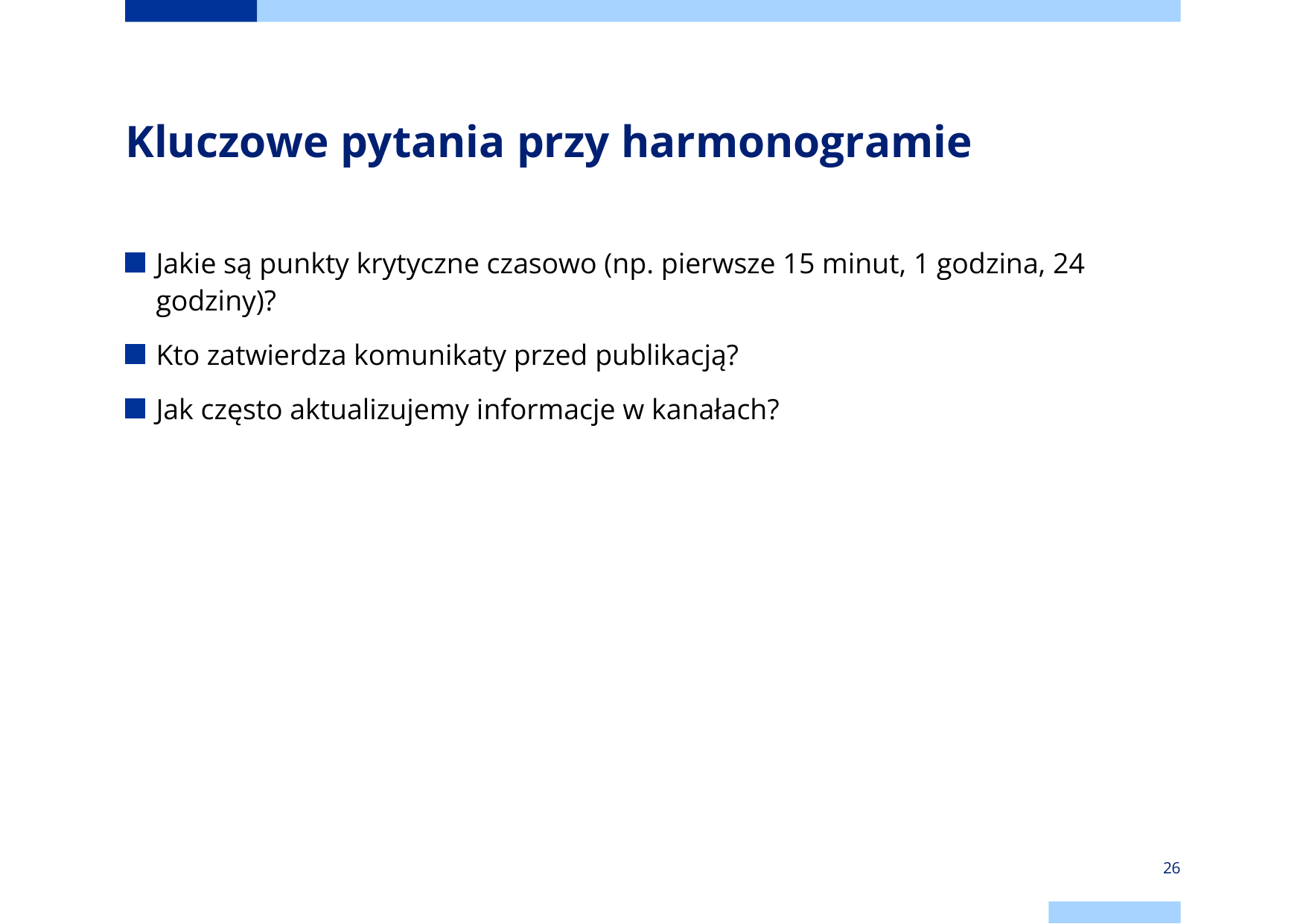

# Kluczowe pytania przy harmonogramie
Jakie są punkty krytyczne czasowo (np. pierwsze 15 minut, 1 godzina, 24 godziny)?
Kto zatwierdza komunikaty przed publikacją?
Jak często aktualizujemy informacje w kanałach?
26